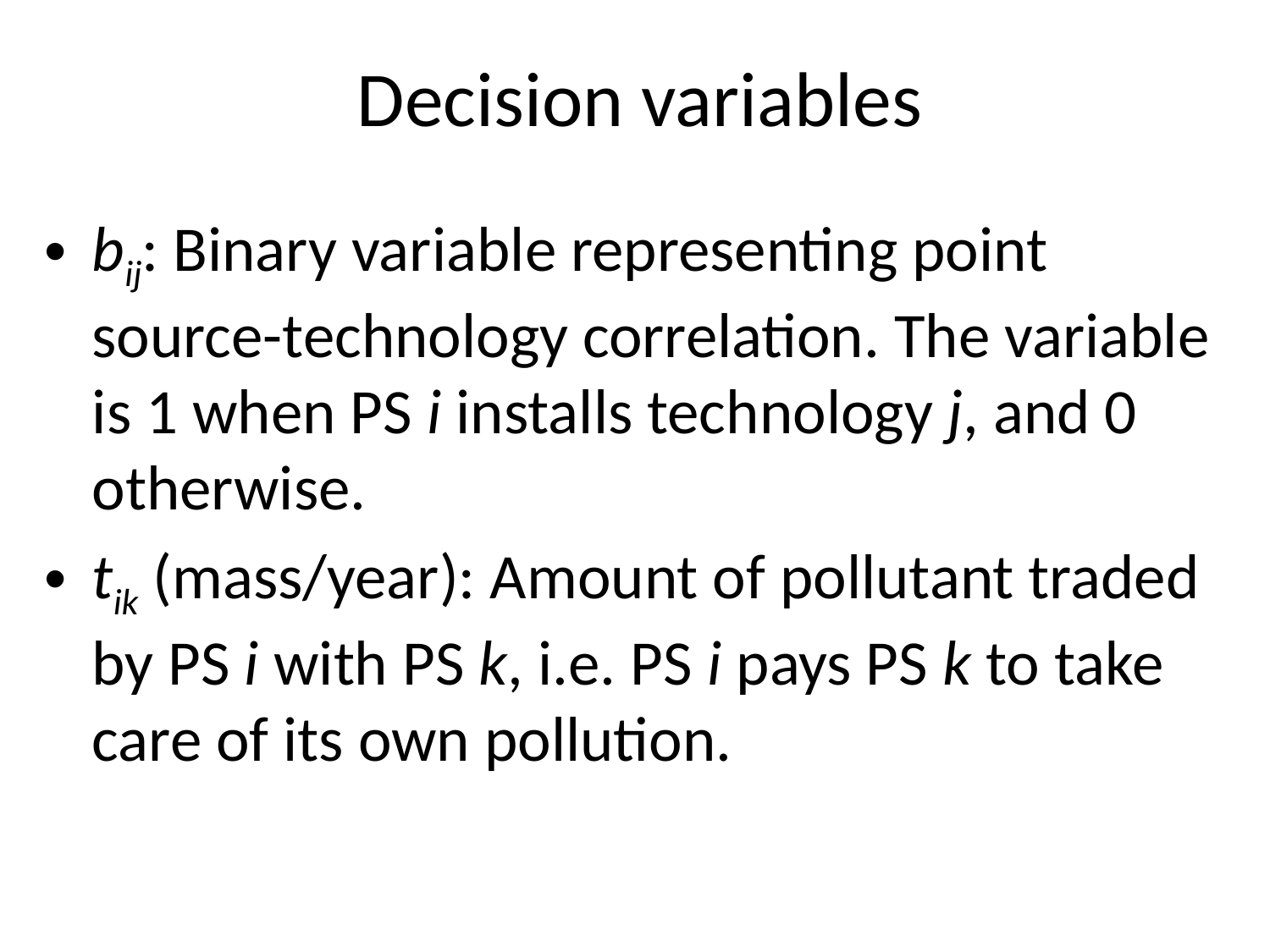

# Decision variables
bij: Binary variable representing point source-technology correlation. The variable is 1 when PS i installs technology j, and 0 otherwise.
tik (mass/year): Amount of pollutant traded by PS i with PS k, i.e. PS i pays PS k to take care of its own pollution.